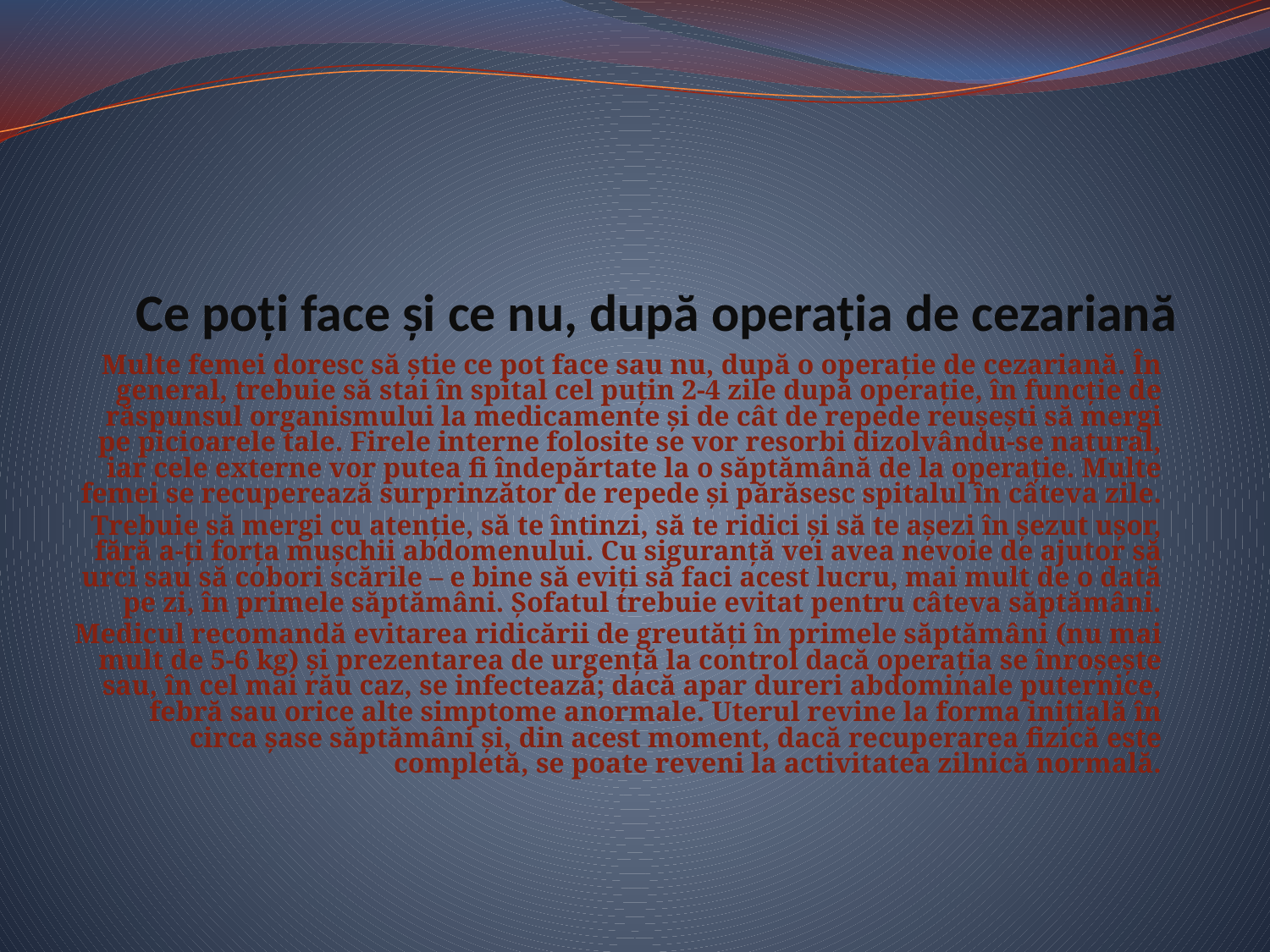

# Ce poţi face şi ce nu, după operaţia de cezariană
Multe femei doresc să ştie ce pot face sau nu, după o operaţie de cezariană. În general, trebuie să stai în spital cel puţin 2-4 zile după operaţie, în funcţie de răspunsul organismului la medicamente şi de cât de repede reuşeşti să mergi pe picioarele tale. Firele interne folosite se vor resorbi dizolvându-se natural, iar cele externe vor putea fi îndepărtate la o săptămână de la operaţie. Multe femei se recuperează surprinzător de repede şi părăsesc spitalul în câteva zile.
Trebuie să mergi cu atenţie, să te întinzi, să te ridici şi să te aşezi în şezut uşor, fără a-ţi forţa muşchii abdomenului. Cu siguranţă vei avea nevoie de ajutor să urci sau să cobori scările – e bine să eviţi să faci acest lucru, mai mult de o dată pe zi, în primele săptămâni. Şofatul trebuie evitat pentru câteva săptămâni.
Medicul recomandă evitarea ridicării de greutăţi în primele săptămâni (nu mai mult de 5-6 kg) şi prezentarea de urgenţă la control dacă operaţia se înroşeşte sau, în cel mai rău caz, se infectează; dacă apar dureri abdominale puternice, febră sau orice alte simptome anormale. Uterul revine la forma iniţială în circa şase săptămâni şi, din acest moment, dacă recuperarea fizică este completă, se poate reveni la activitatea zilnică normală.